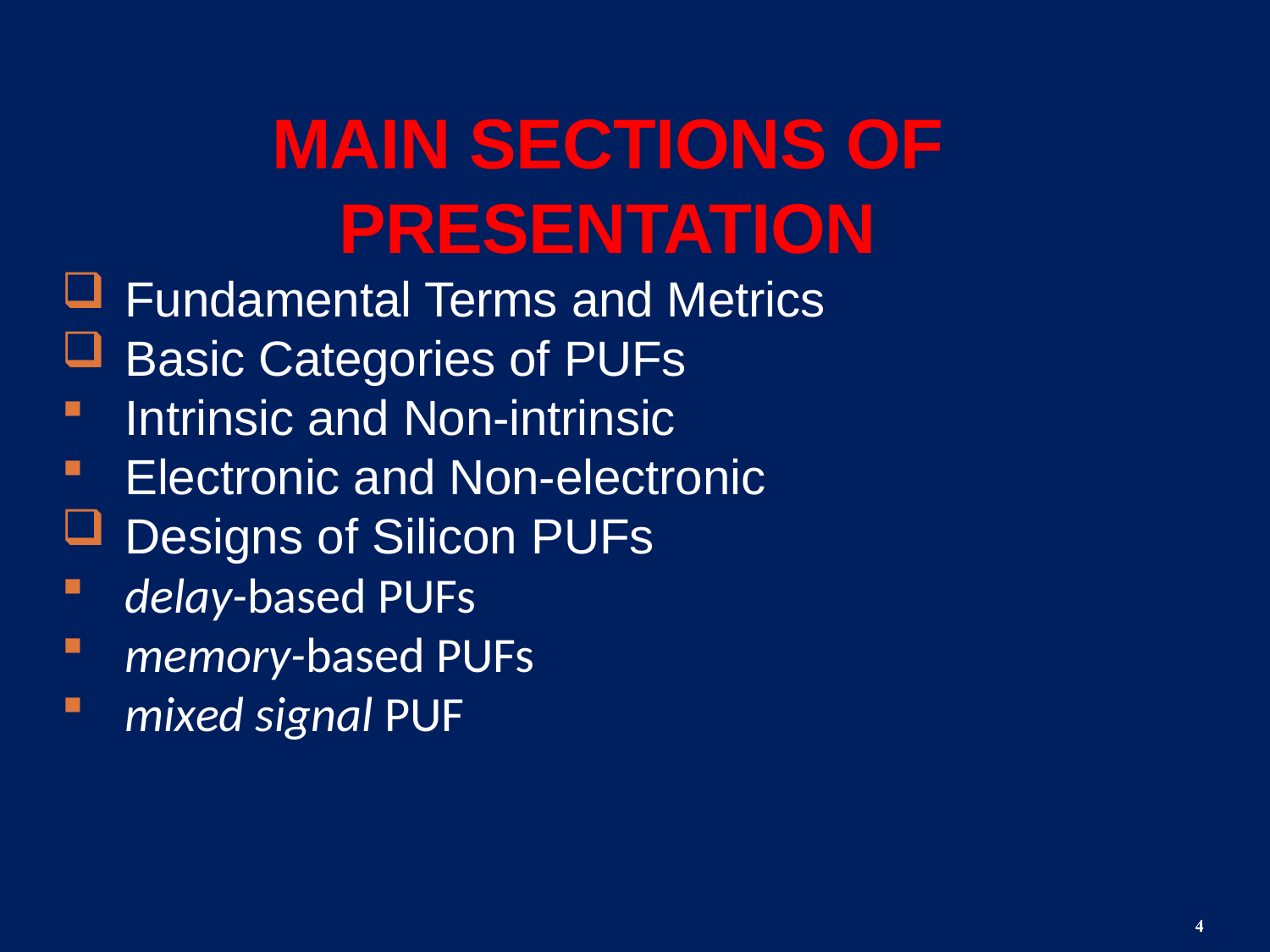

MAIN SECTIONS OF PRESENTATION
Fundamental Terms and Metrics
Basic Categories of PUFs
Intrinsic and Non-intrinsic
Electronic and Non-electronic
Designs of Silicon PUFs
delay-based PUFs
memory-based PUFs
mixed signal PUF